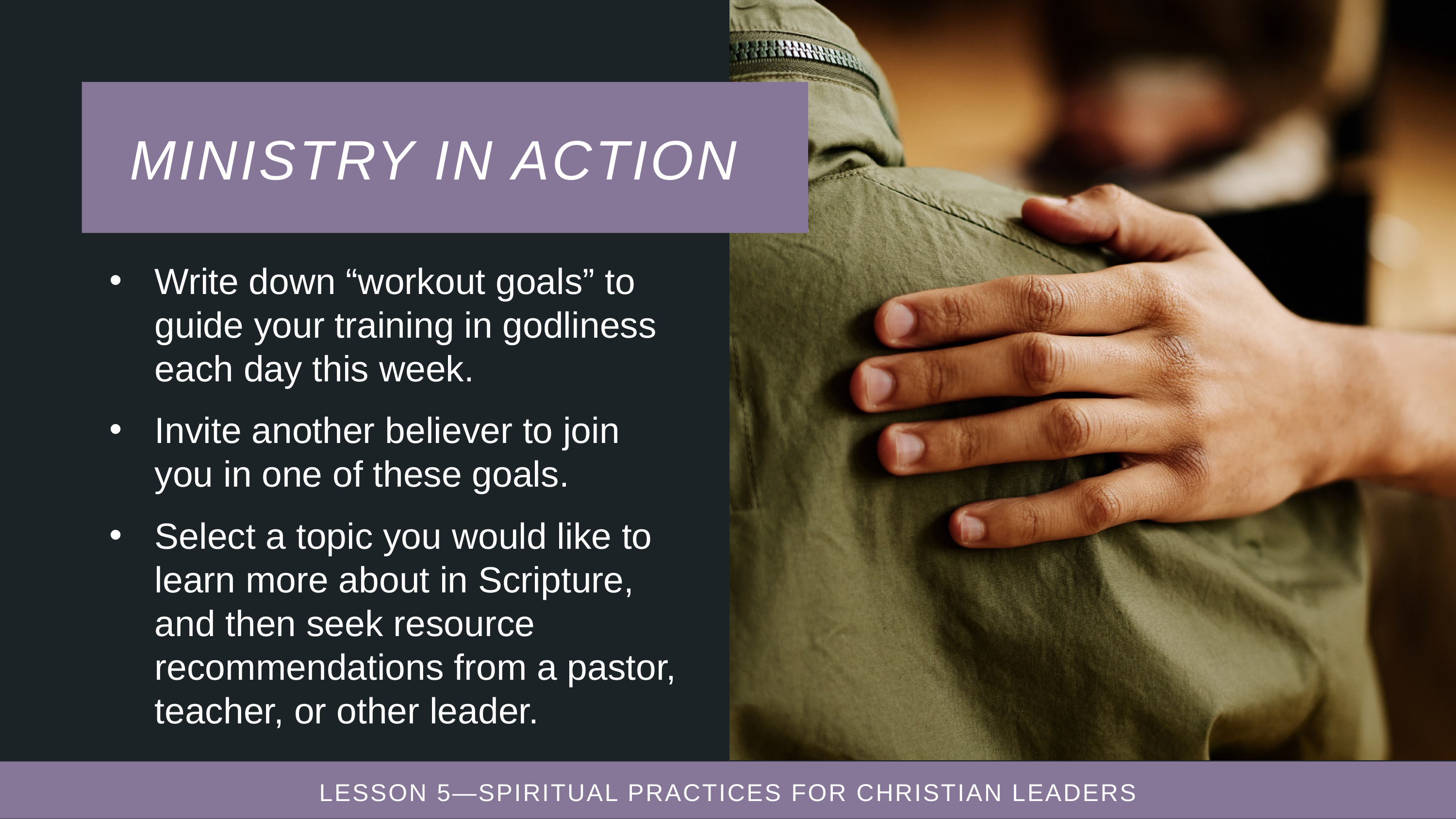

Write down “workout goals” to guide your training in godliness each day this week.
Invite another believer to join you in one of these goals.
Select a topic you would like to learn more about in Scripture, and then seek resource recommendations from a pastor, teacher, or other leader.